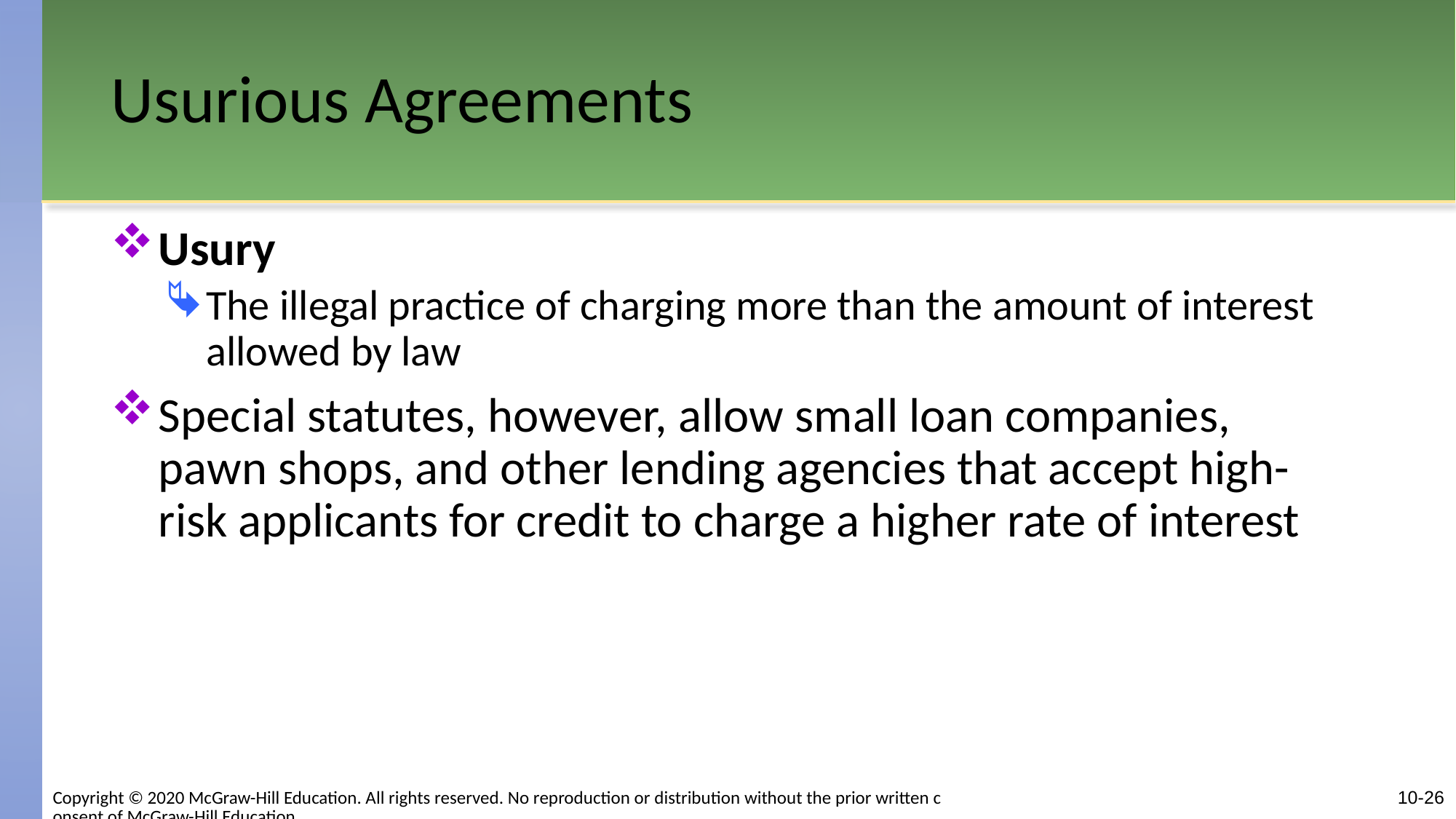

# Usurious Agreements
Usury
The illegal practice of charging more than the amount of interest allowed by law
Special statutes, however, allow small loan companies, pawn shops, and other lending agencies that accept high-risk applicants for credit to charge a higher rate of interest

Copyright © 2020 McGraw-Hill Education. All rights reserved. No reproduction or distribution without the prior written consent of McGraw-Hill Education.
10-26